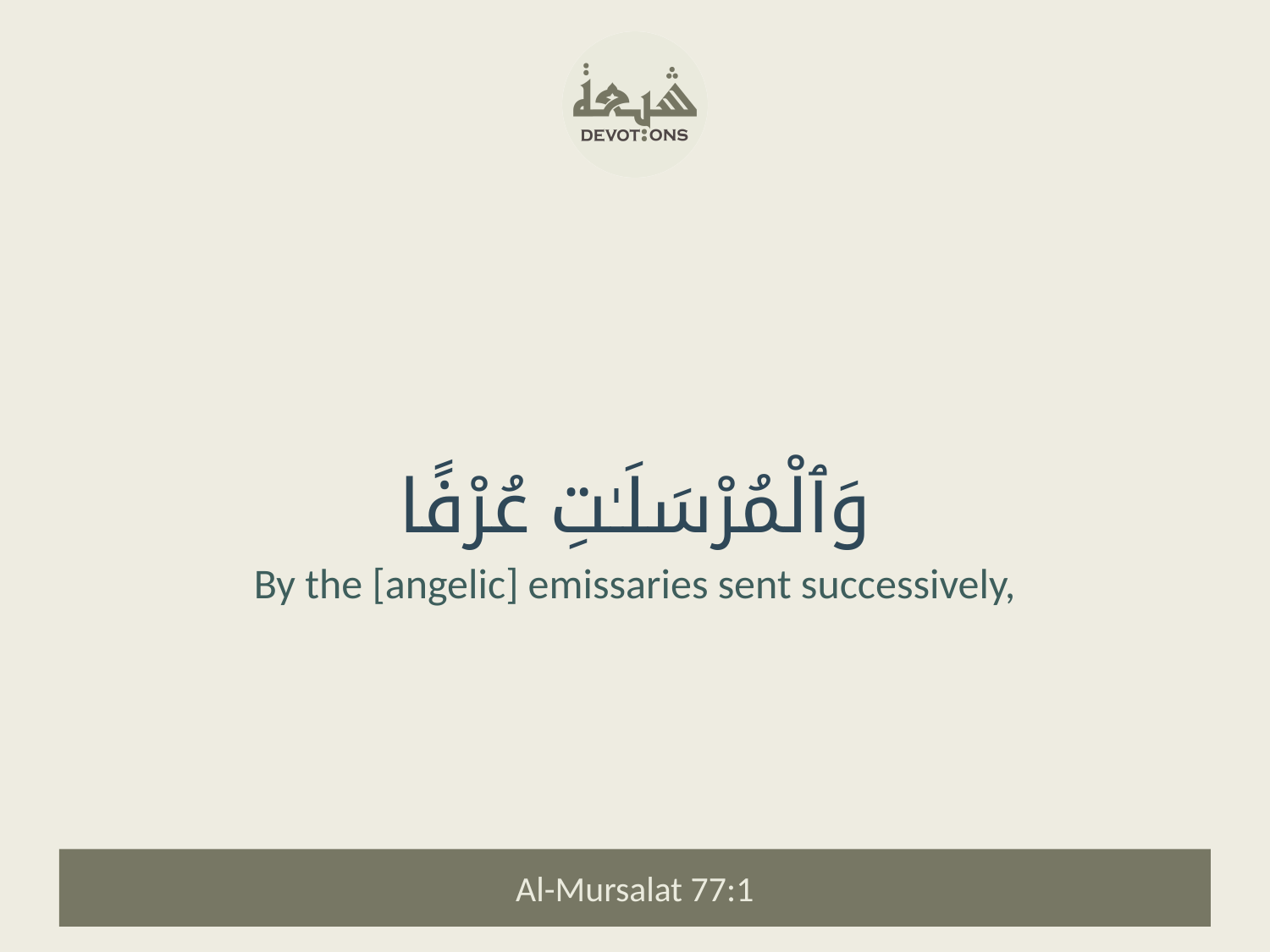

وَٱلْمُرْسَلَـٰتِ عُرْفًا
By the [angelic] emissaries sent successively,
Al-Mursalat 77:1